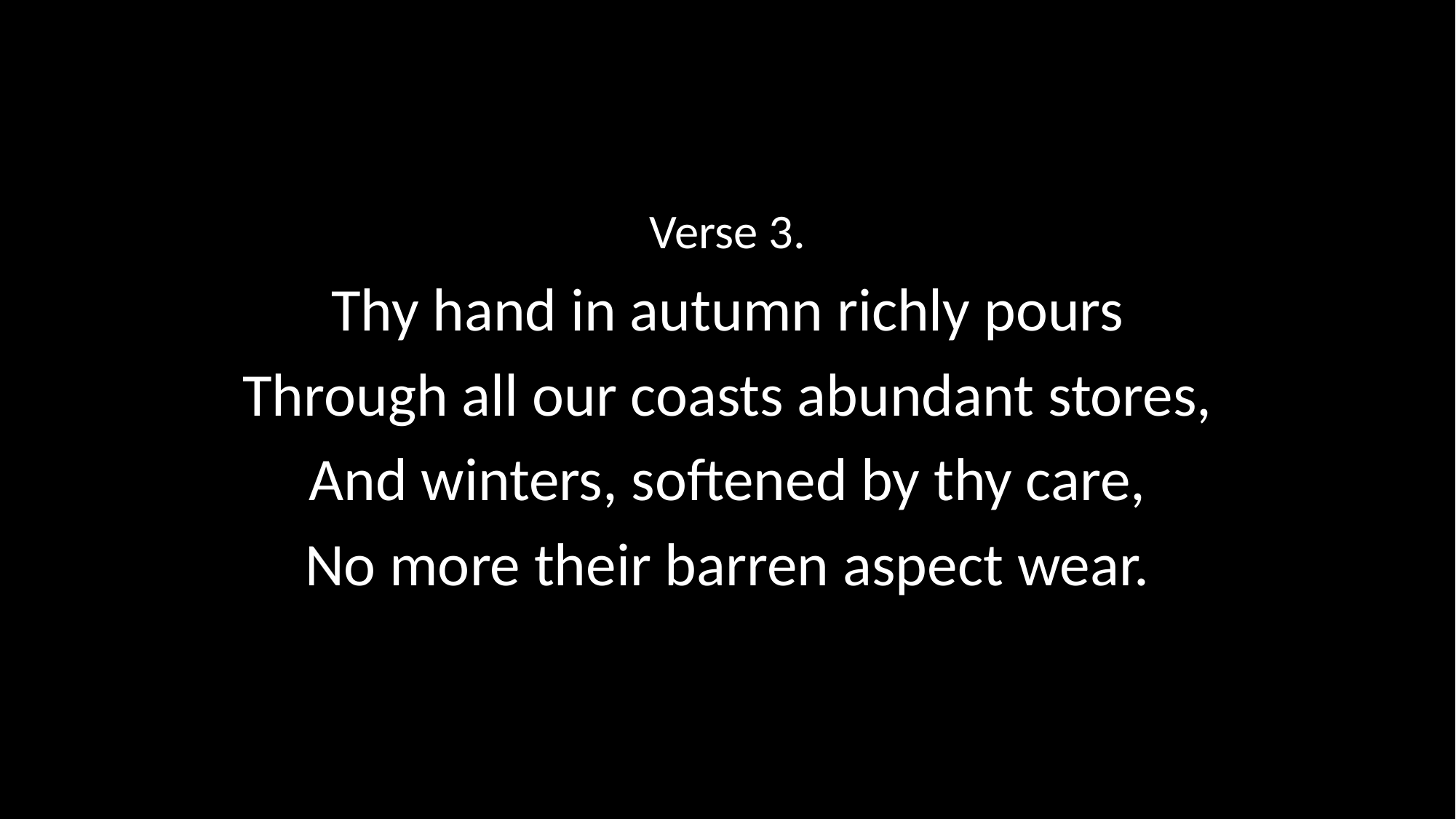

Verse 3.
Thy hand in autumn richly pours
Through all our coasts abundant stores,
And winters, softened by thy care,
No more their barren aspect wear.